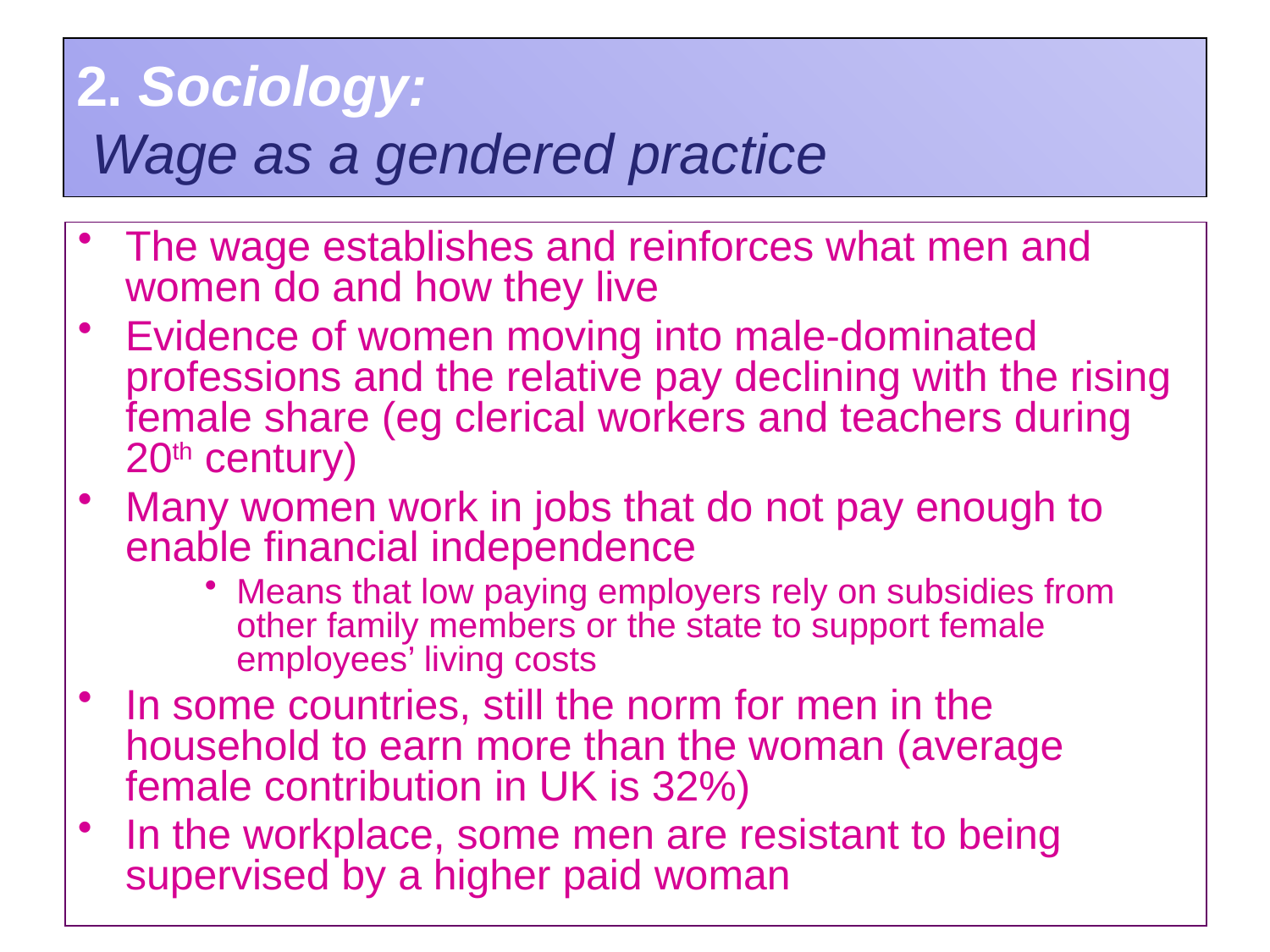

# 2. Sociology: Wage as a gendered practice
The wage establishes and reinforces what men and women do and how they live
Evidence of women moving into male-dominated professions and the relative pay declining with the rising female share (eg clerical workers and teachers during 20th century)
Many women work in jobs that do not pay enough to enable financial independence
Means that low paying employers rely on subsidies from other family members or the state to support female employees’ living costs
In some countries, still the norm for men in the household to earn more than the woman (average female contribution in UK is 32%)
In the workplace, some men are resistant to being supervised by a higher paid woman